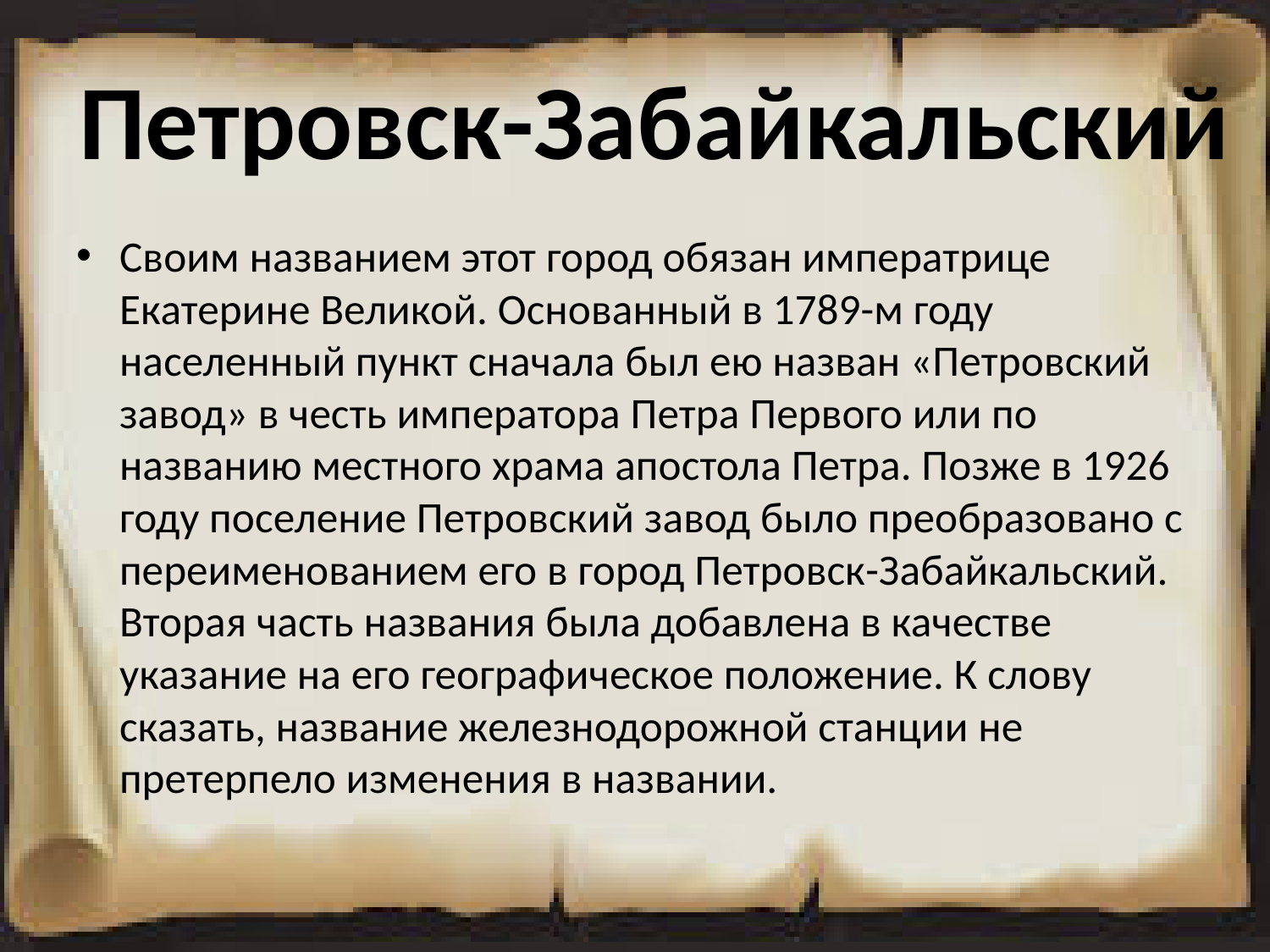

# Петровск-Забайкальский
Своим названием этот город обязан императрице Екатерине Великой. Основанный в 1789-м году населенный пункт сначала был ею назван «Петровский завод» в честь императора Петра Первого или по названию местного храма апостола Петра. Позже в 1926 году поселение Петровский завод было преобразовано с переименованием его в город Петровск-Забайкальский. Вторая часть названия была добавлена в качестве указание на его географическое положение. К слову сказать, название железнодорожной станции не претерпело изменения в названии.